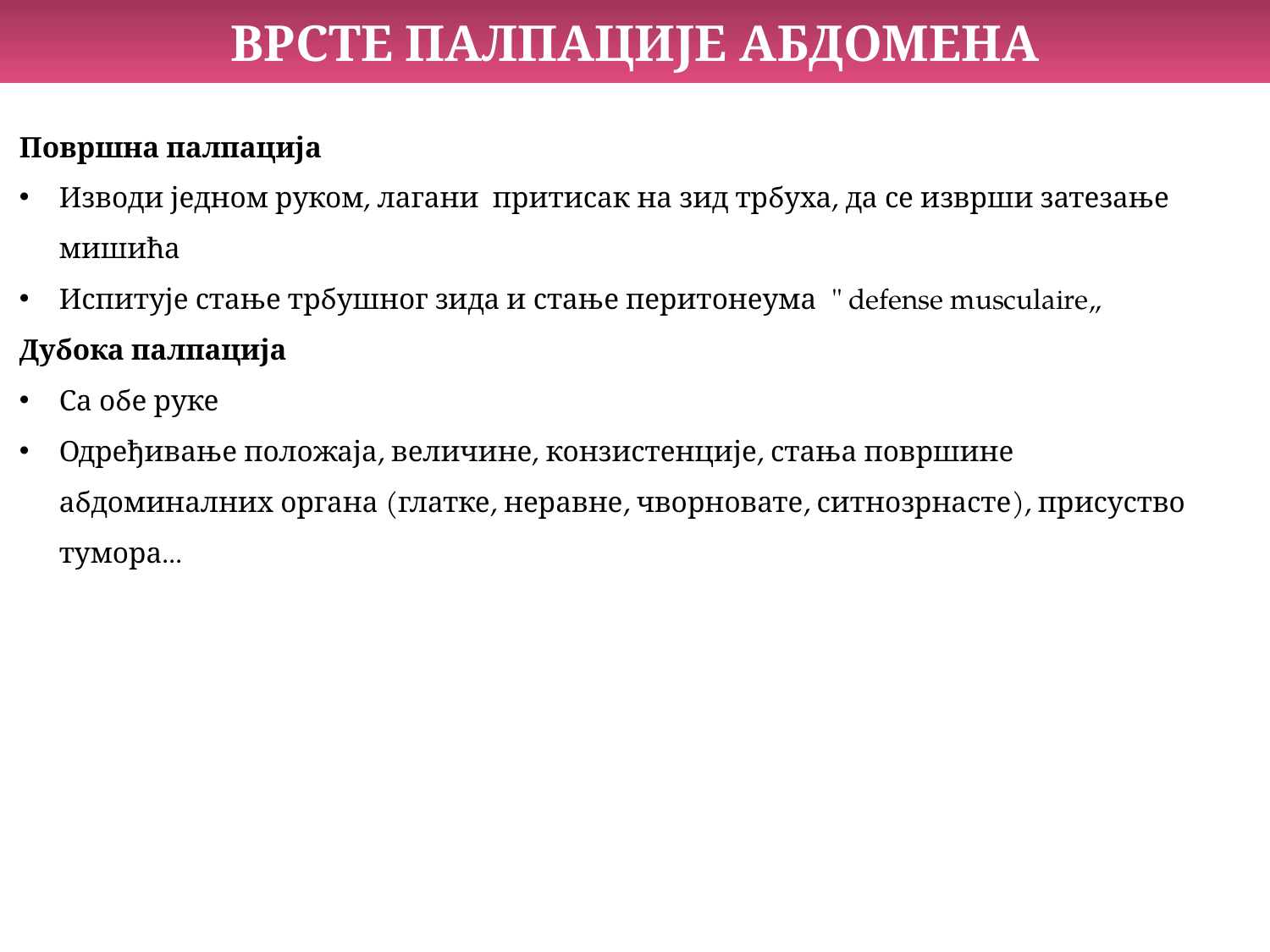

ВРСТЕ ПАЛПАЦИЈЕ АБДОМЕНА
Површна палпација
Изводи једном руком, лагани  притисак на зид трбуха, да се изврши затезање мишића
Испитује стање трбушног зида и стање перитонеума  " defense musculaire„
Дубока палпација
Са обе руке
Одређивање положаја, величине, конзистенције, стања површине абдоминалних органа (глатке, неравне, чворновате, ситнозрнасте), присуство тумора...